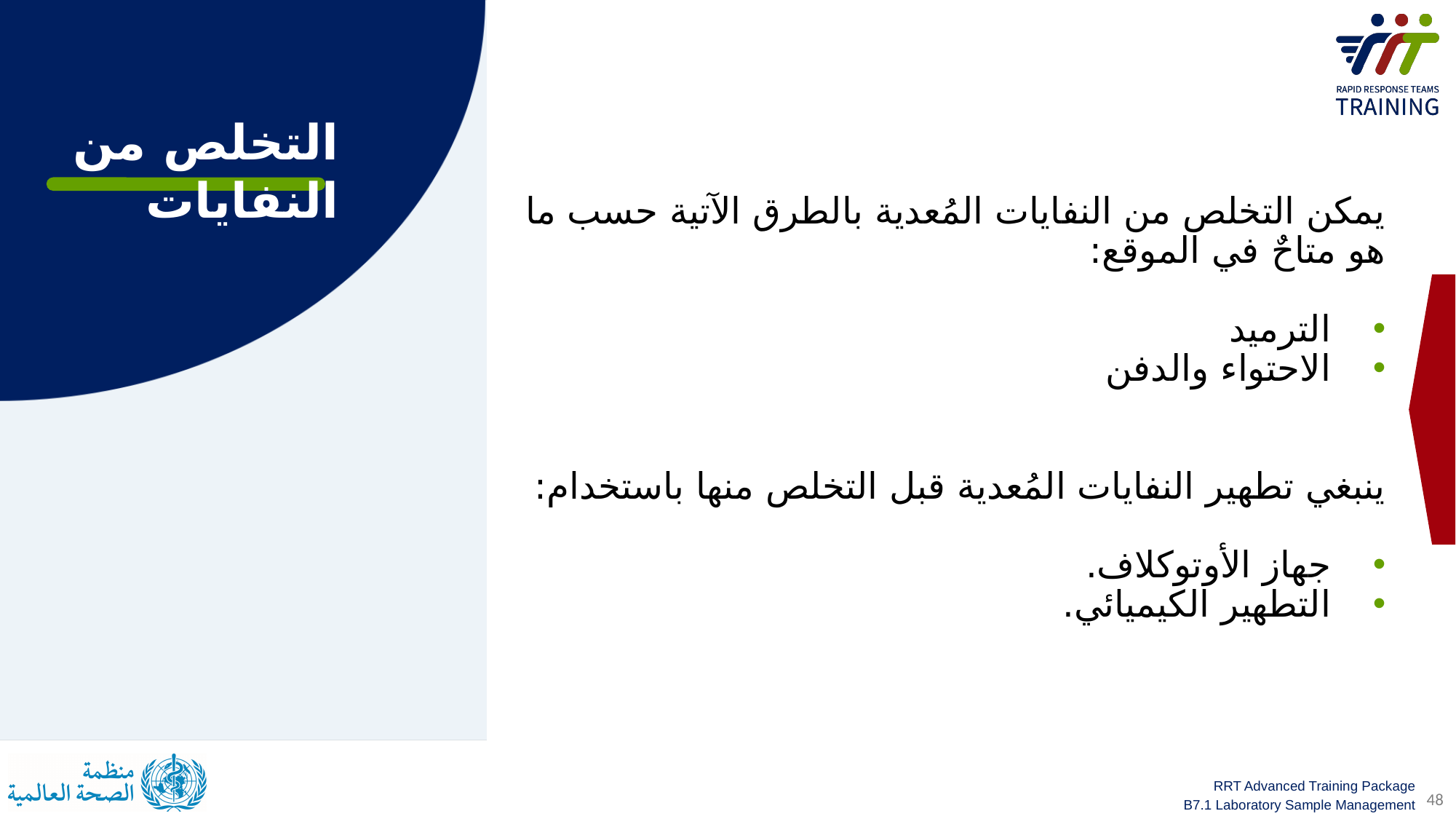

التخلص من النفايات
يمكن التخلص من النفايات المُعدية بالطرق الآتية حسب ما هو متاحٌ في الموقع:

الترميد
الاحتواء والدفن

ينبغي تطهير النفايات المُعدية قبل التخلص منها باستخدام:

جهاز الأوتوكلاف.
التطهير الكيميائي.